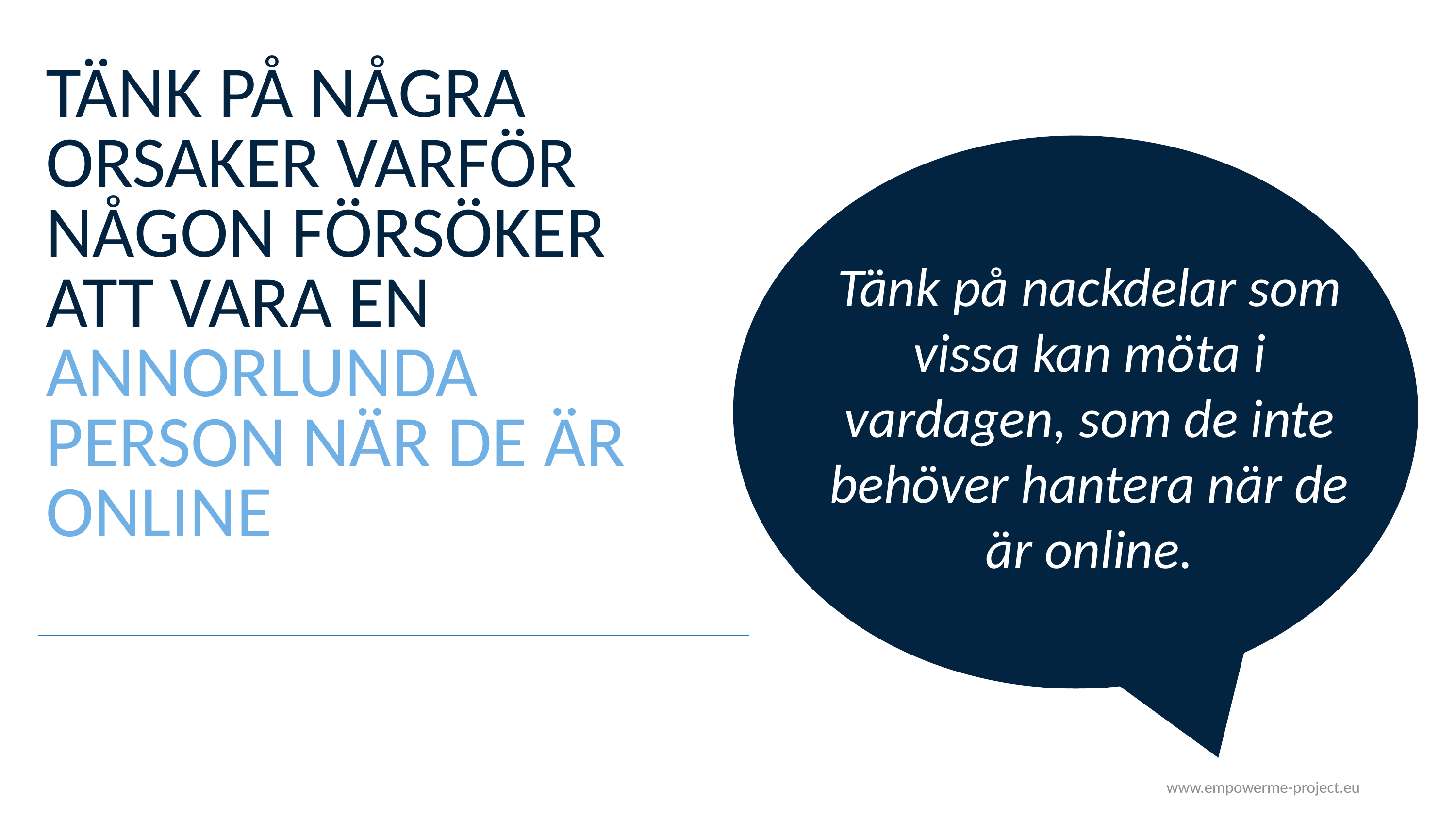

# TÄNK PÅ NÅGRA ORSAKER VARFÖR NÅGON FÖRSÖKER ATT VARA EN ANNORLUNDA PERSON NÄR DE ÄR ONLINE

Tänk på nackdelar som vissa kan möta i vardagen, som de inte behöver hantera när de är online.
www.empowerme-project.eu